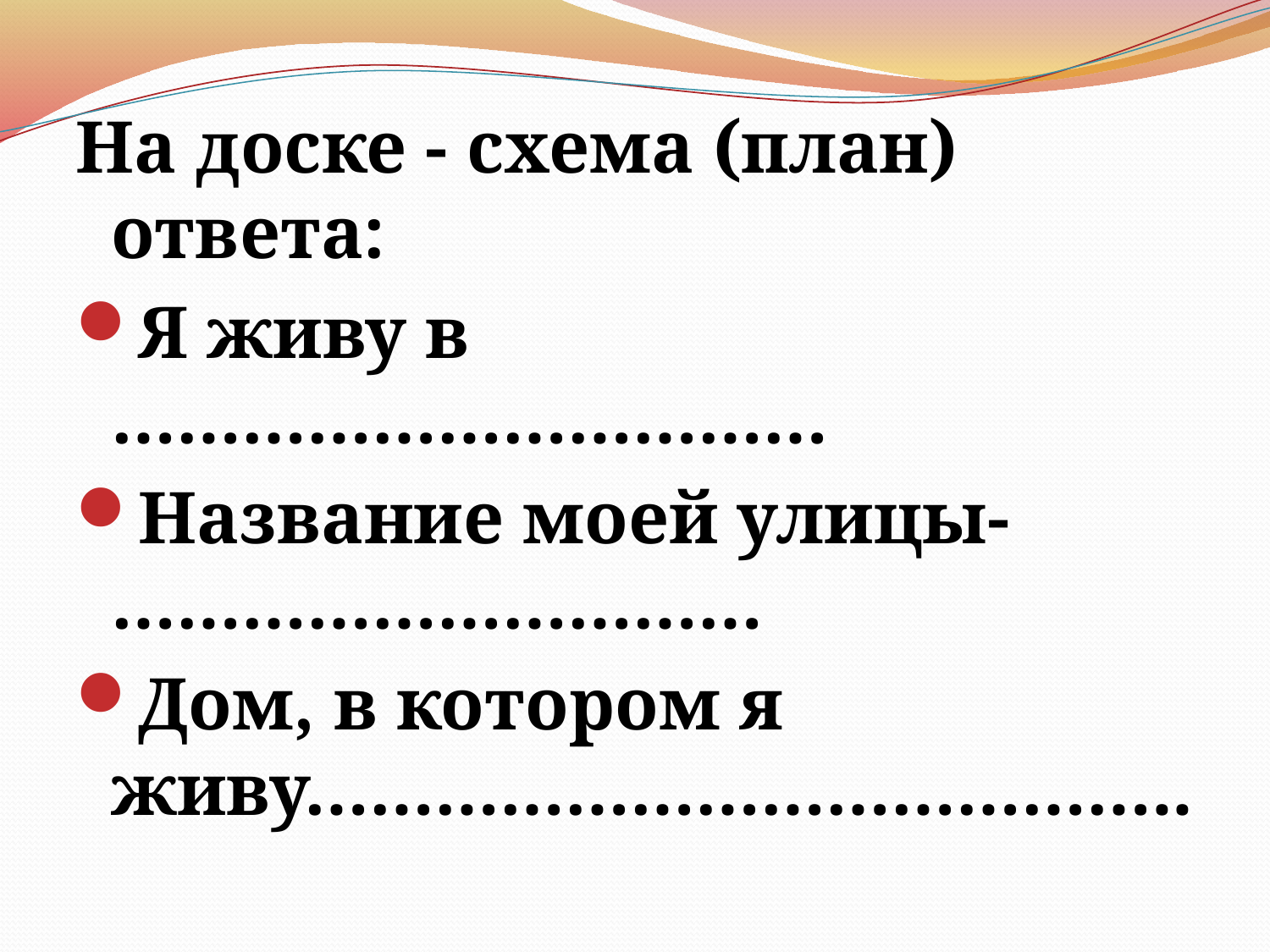

На доске - схема (план) ответа:
Я живу в ……………………………
Название моей улицы-…………………………
Дом, в котором я живу…………………………………..